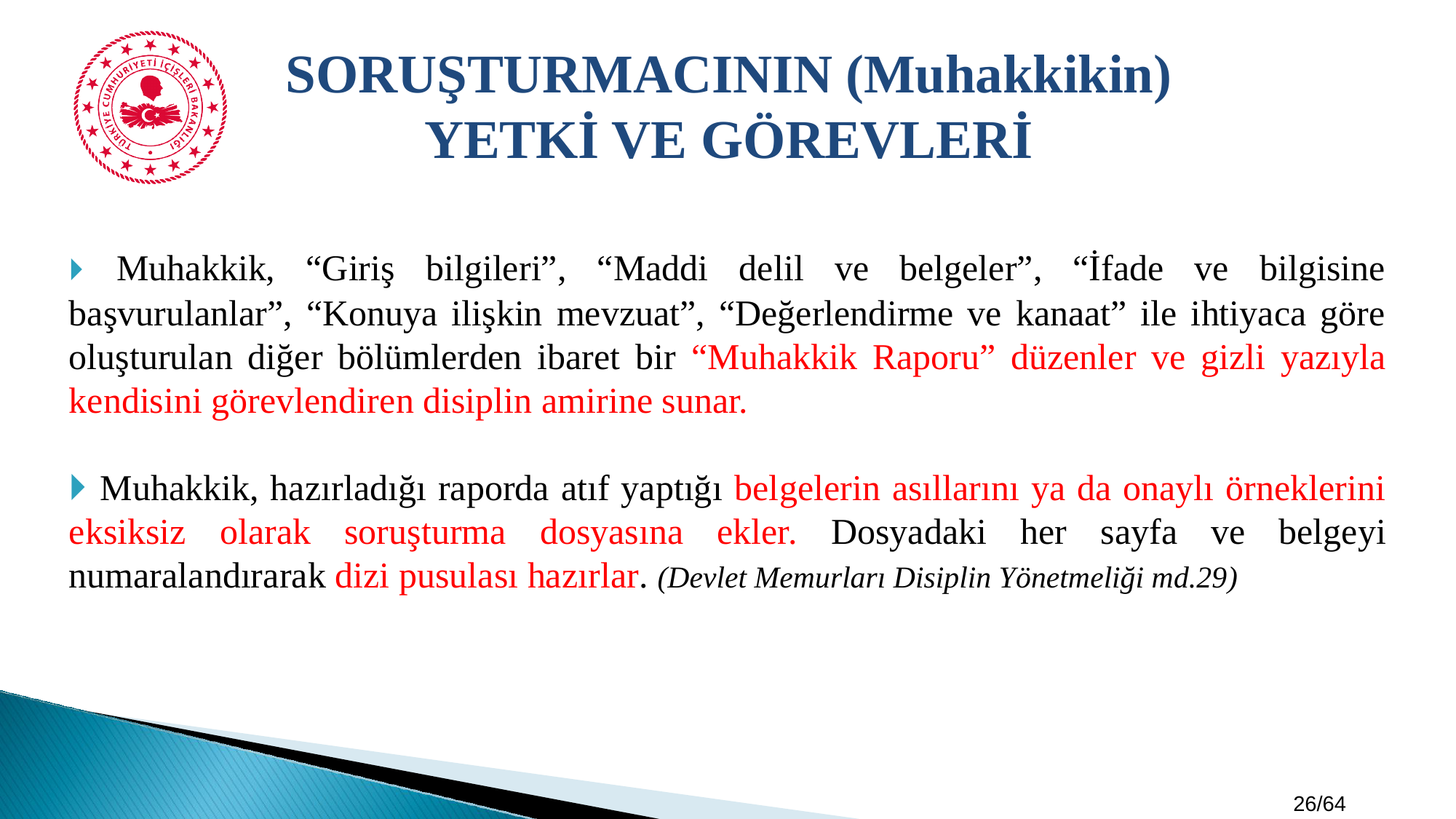

SORUŞTURMACININ (Muhakkikin) YETKİ VE GÖREVLERİ
🞂 Muhakkik, “Giriş bilgileri”, “Maddi delil ve belgeler”, “İfade ve bilgisine başvurulanlar”, “Konuya ilişkin mevzuat”, “Değerlendirme ve kanaat” ile ihtiyaca göre oluşturulan diğer bölümlerden ibaret bir “Muhakkik Raporu” düzenler ve gizli yazıyla kendisini görevlendiren disiplin amirine sunar.

🞂 Muhakkik, hazırladığı raporda atıf yaptığı belgelerin asıllarını ya da onaylı örneklerini eksiksiz olarak soruşturma dosyasına ekler. Dosyadaki her sayfa ve belgeyi numaralandırarak dizi pusulası hazırlar. (Devlet Memurları Disiplin Yönetmeliği md.29)